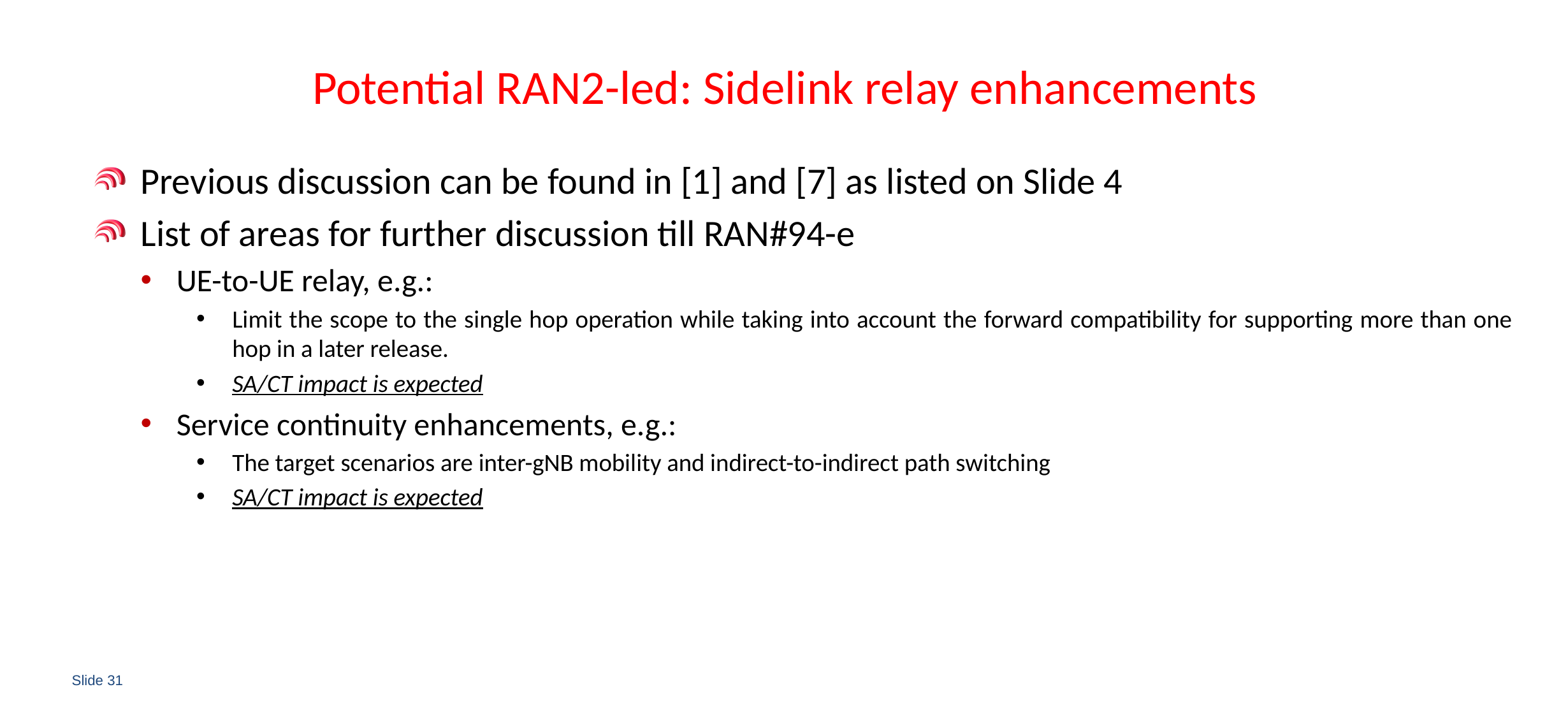

# Potential RAN2-led: Sidelink relay enhancements
Previous discussion can be found in [1] and [7] as listed on Slide 4
List of areas for further discussion till RAN#94-e
UE-to-UE relay, e.g.:
Limit the scope to the single hop operation while taking into account the forward compatibility for supporting more than one hop in a later release.
SA/CT impact is expected
Service continuity enhancements, e.g.:
The target scenarios are inter-gNB mobility and indirect-to-indirect path switching
SA/CT impact is expected